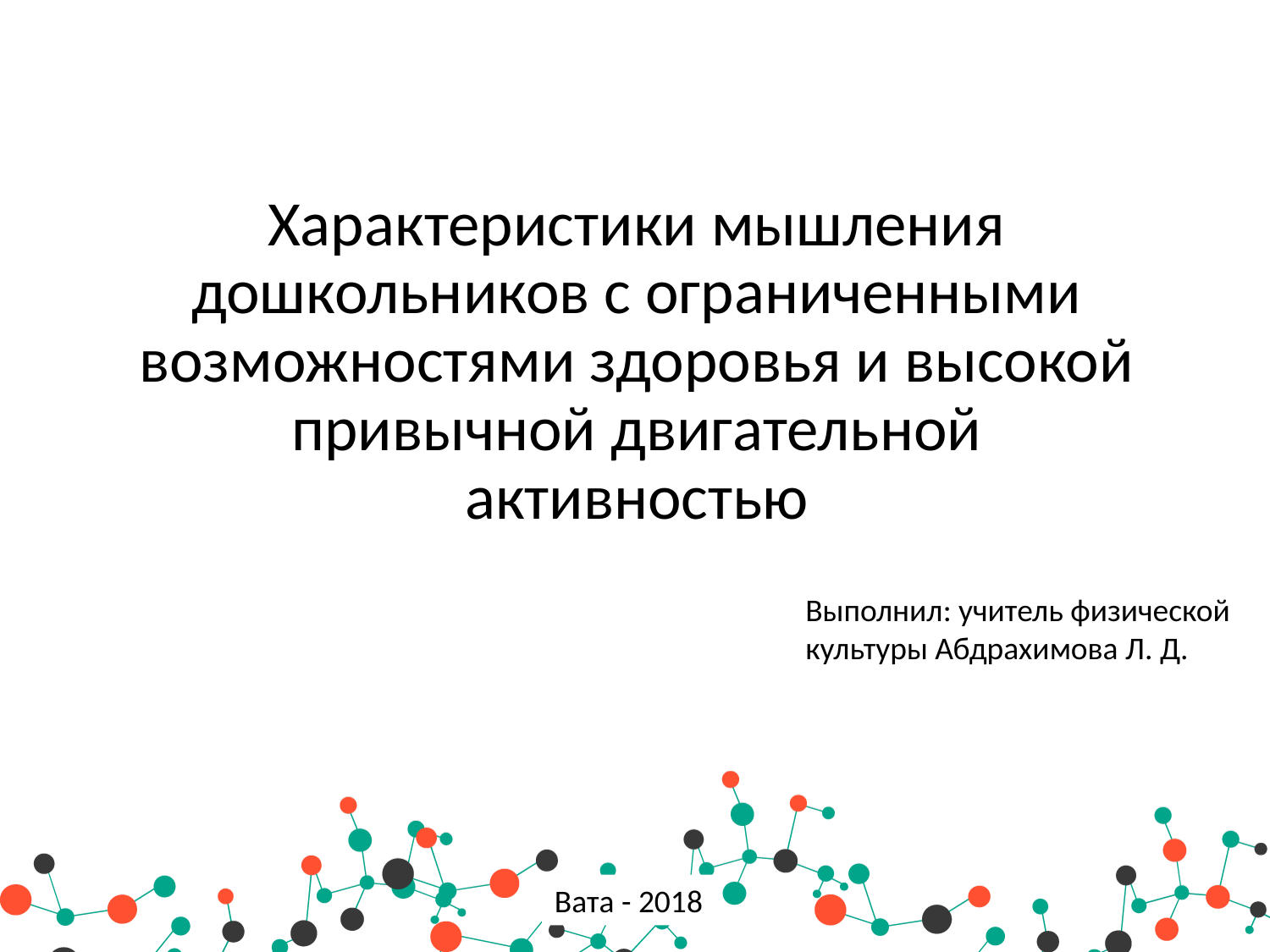

# Характеристики мышления дошкольников с ограниченными возможностями здоровья и высокой привычной двигательной активностью
Выполнил: учитель физической культуры Абдрахимова Л. Д.

Вата - 2018